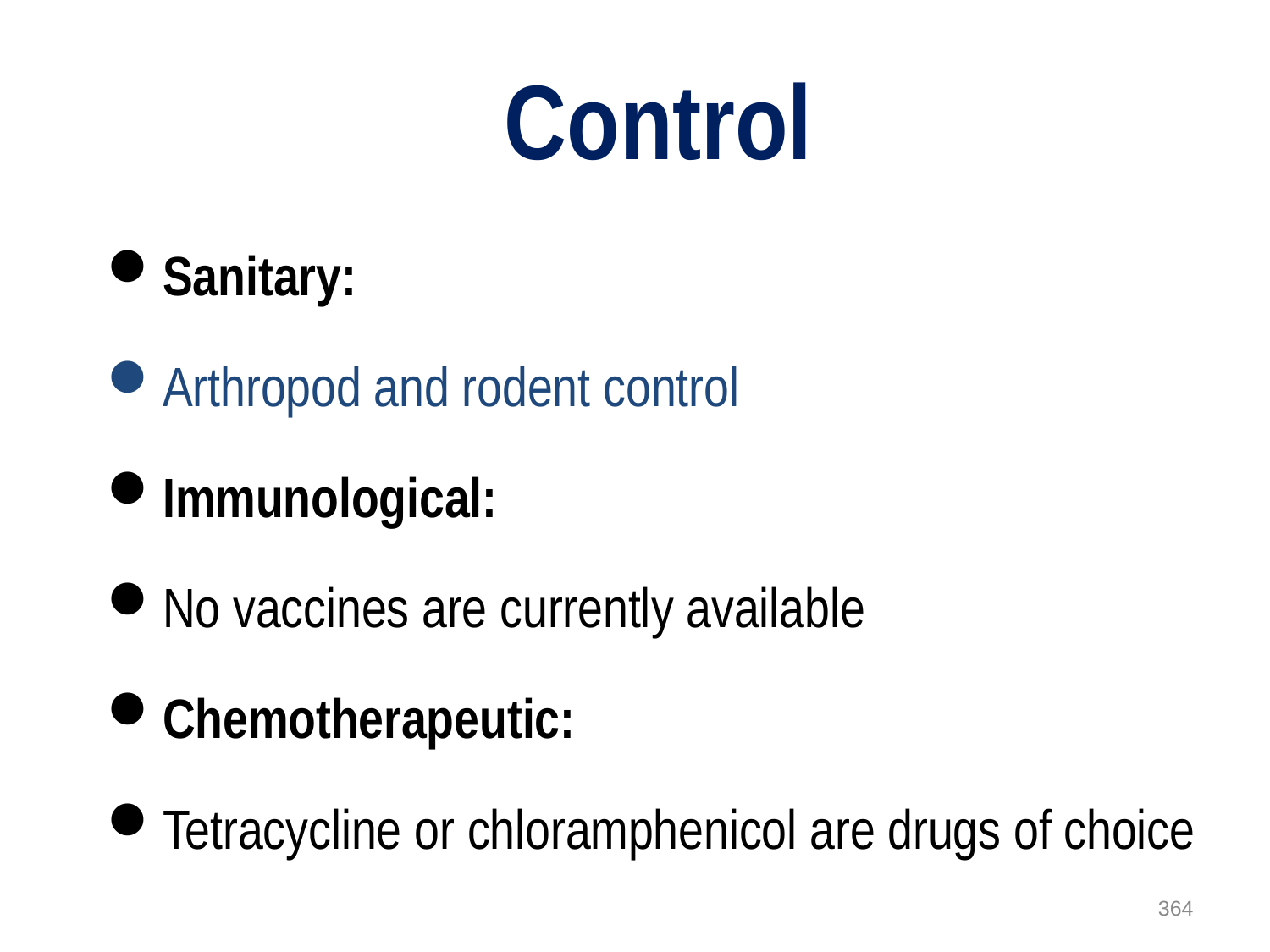

# Control
Sanitary:
Arthropod and rodent control
Immunological:
No vaccines are currently available
Chemotherapeutic:
Tetracycline or chloramphenicol are drugs of choice

364